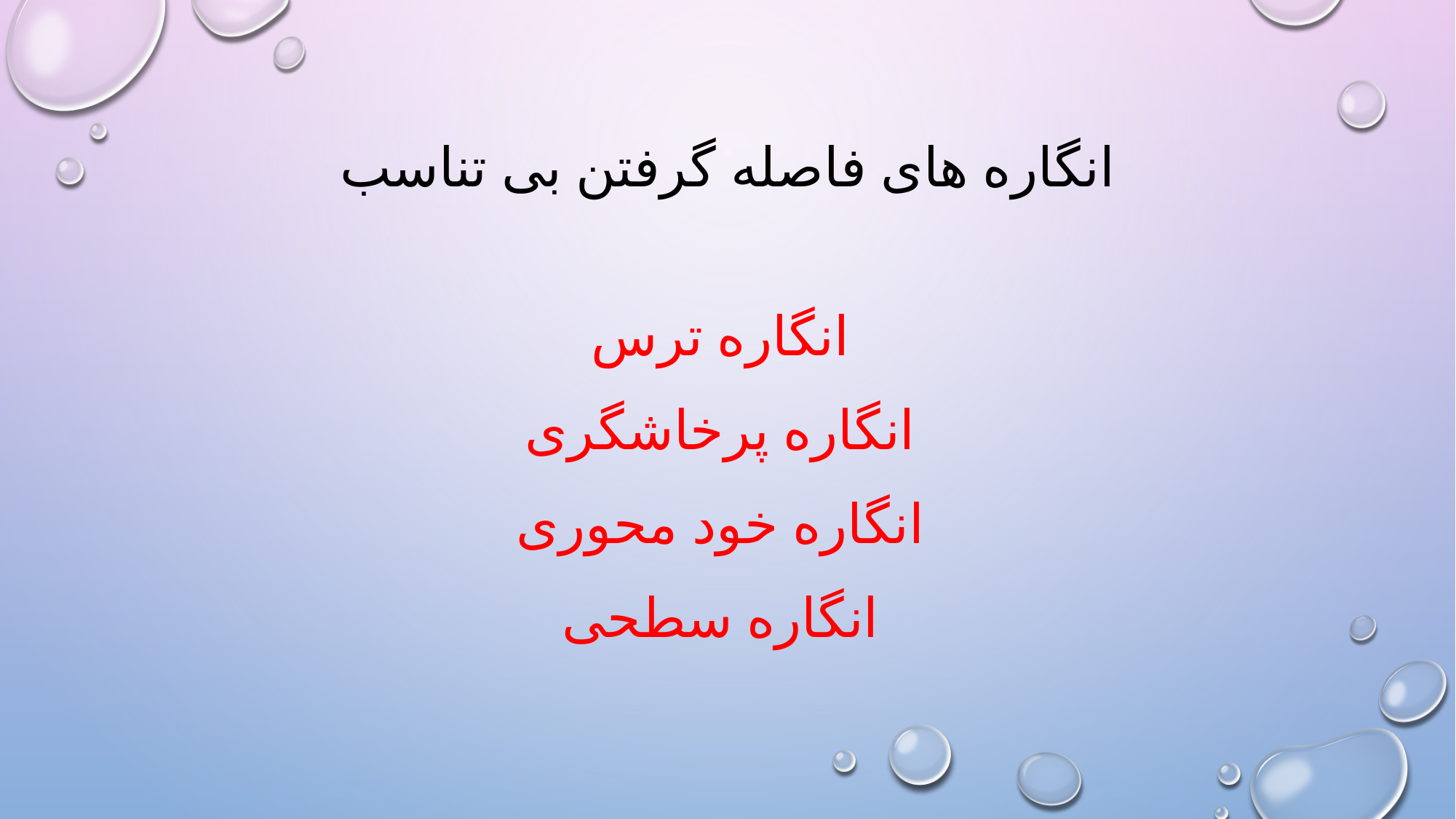

# انگاره های فاصله گرفتن بی تناسب
انگاره ترس
انگاره پرخاشگری
انگاره خود محوری
انگاره سطحی